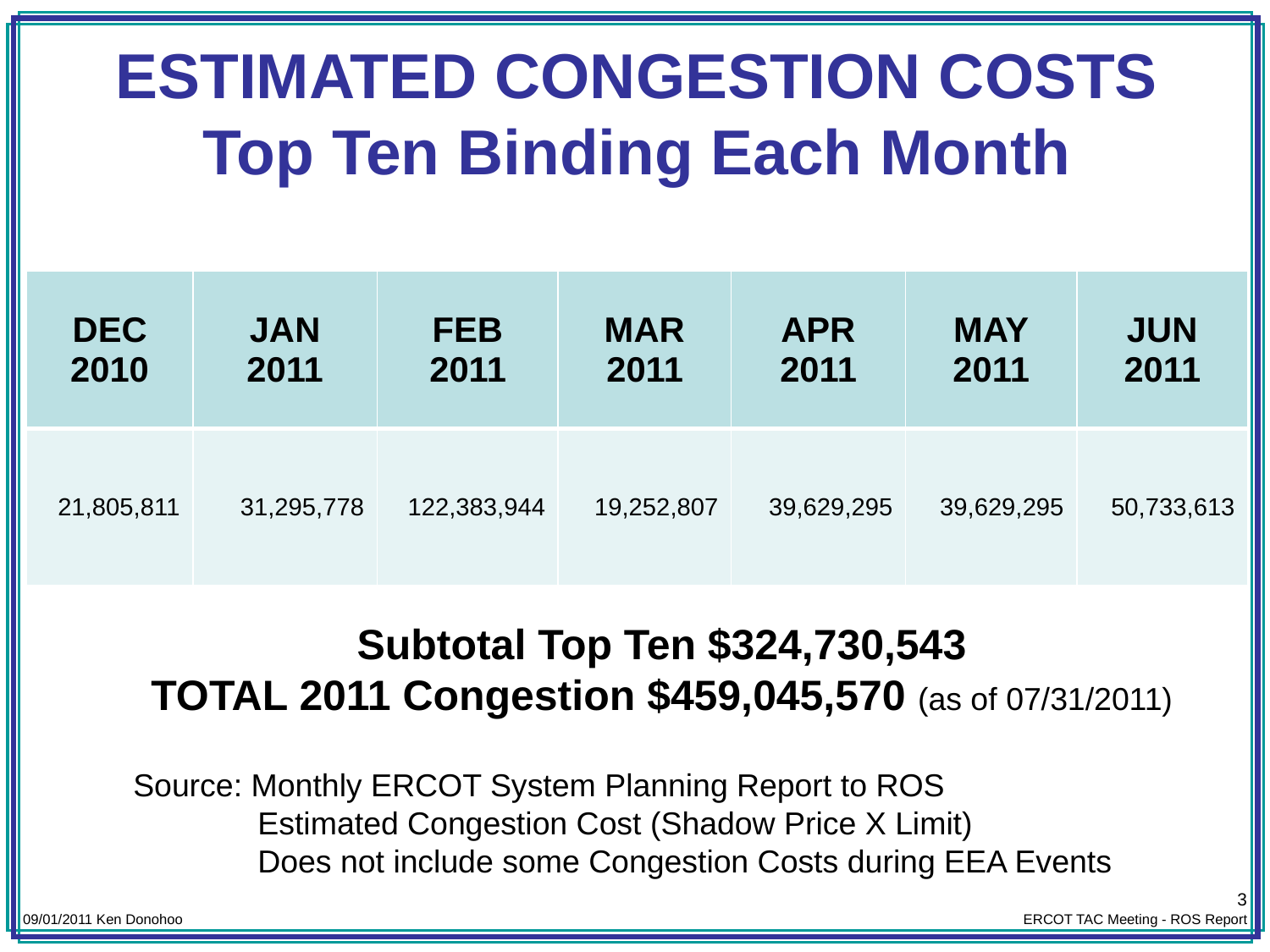

# ESTIMATED CONGESTION COSTS Top Ten Binding Each Month
| DEC 2010 | JAN 2011 | FEB 2011 | MAR 2011 | APR 2011 | MAY 2011 | JUN 2011 |
| --- | --- | --- | --- | --- | --- | --- |
| 21,805,811 | 31,295,778 | 122,383,944 | 19,252,807 | 39,629,295 | 39,629,295 | 50,733,613 |
Subtotal Top Ten $324,730,543
TOTAL 2011 Congestion $459,045,570 (as of 07/31/2011)
Source: Monthly ERCOT System Planning Report to ROS
              Estimated Congestion Cost (Shadow Price X Limit)
              Does not include some Congestion Costs during EEA Events
3
09/01/2011 Ken Donohoo
ERCOT TAC Meeting - ROS Report